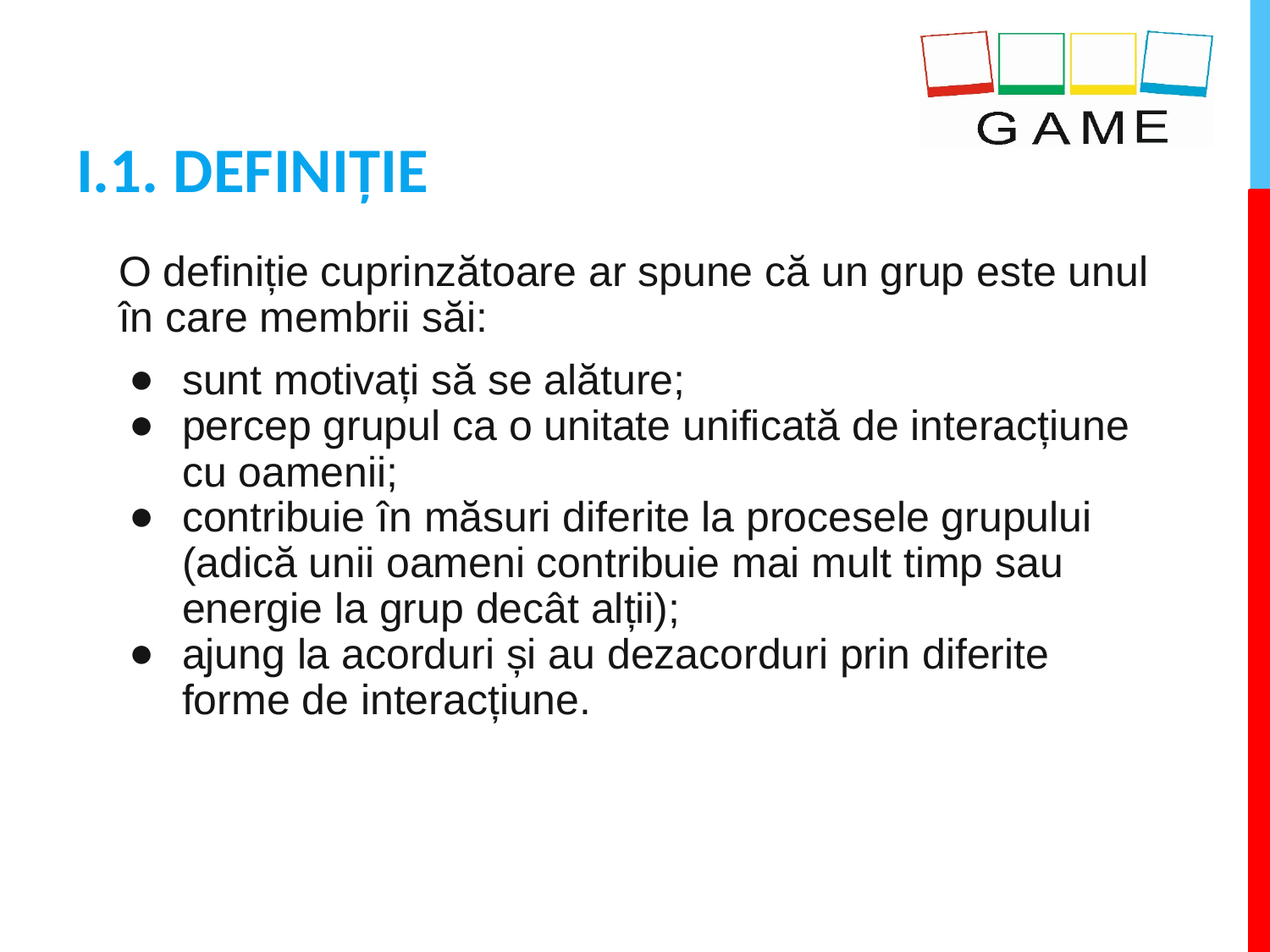

# I.1. DEFINIȚIE
O definiție cuprinzătoare ar spune că un grup este unul în care membrii săi:
sunt motivați să se alăture;
percep grupul ca o unitate unificată de interacțiune cu oamenii;
contribuie în măsuri diferite la procesele grupului (adică unii oameni contribuie mai mult timp sau energie la grup decât alții);
ajung la acorduri și au dezacorduri prin diferite forme de interacțiune.